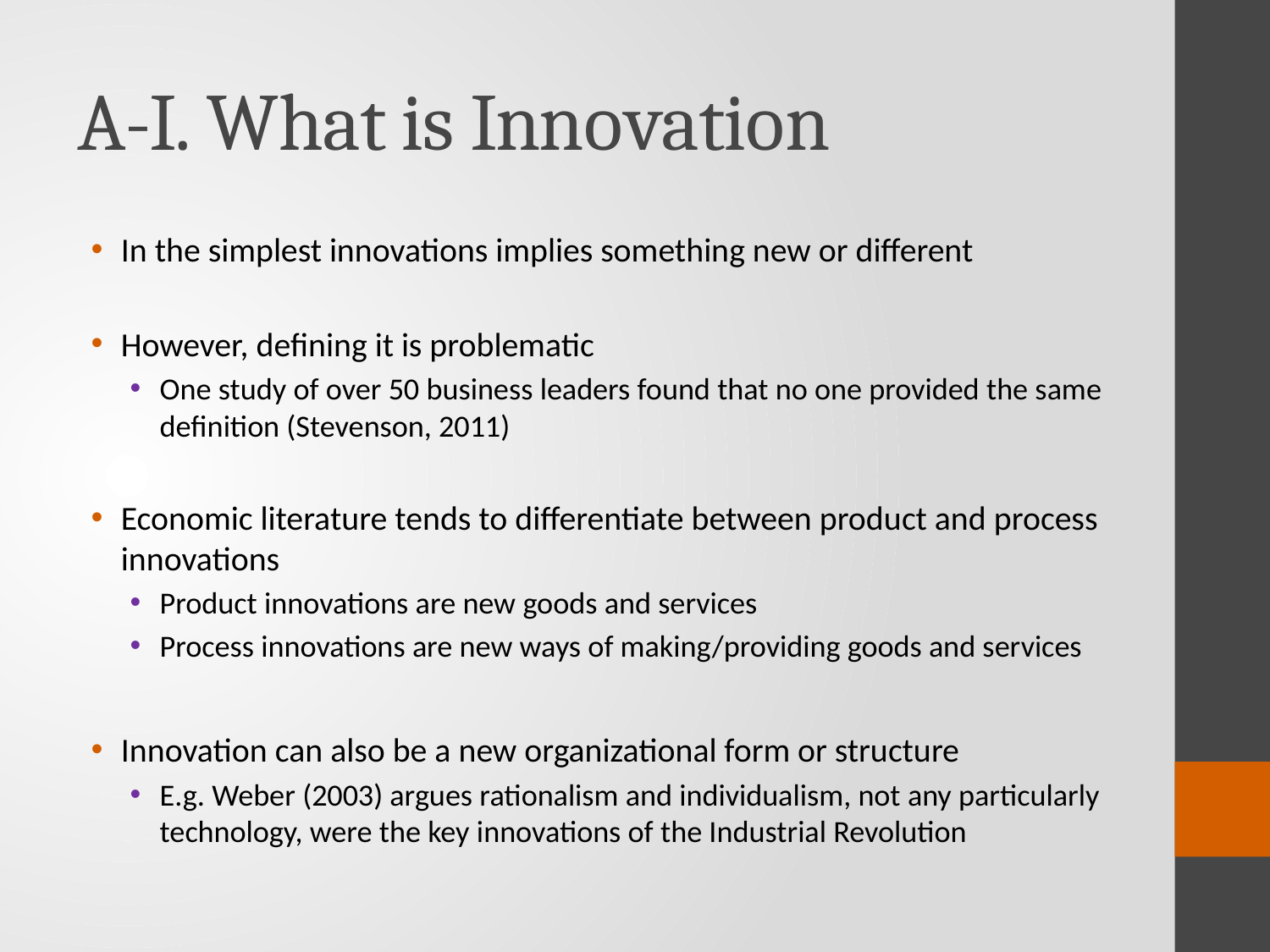

# A-I. What is Innovation
In the simplest innovations implies something new or different

However, defining it is problematic
One study of over 50 business leaders found that no one provided the same definition (Stevenson, 2011)

Economic literature tends to differentiate between product and process innovations
Product innovations are new goods and services
Process innovations are new ways of making/providing goods and services

Innovation can also be a new organizational form or structure
E.g. Weber (2003) argues rationalism and individualism, not any particularly technology, were the key innovations of the Industrial Revolution